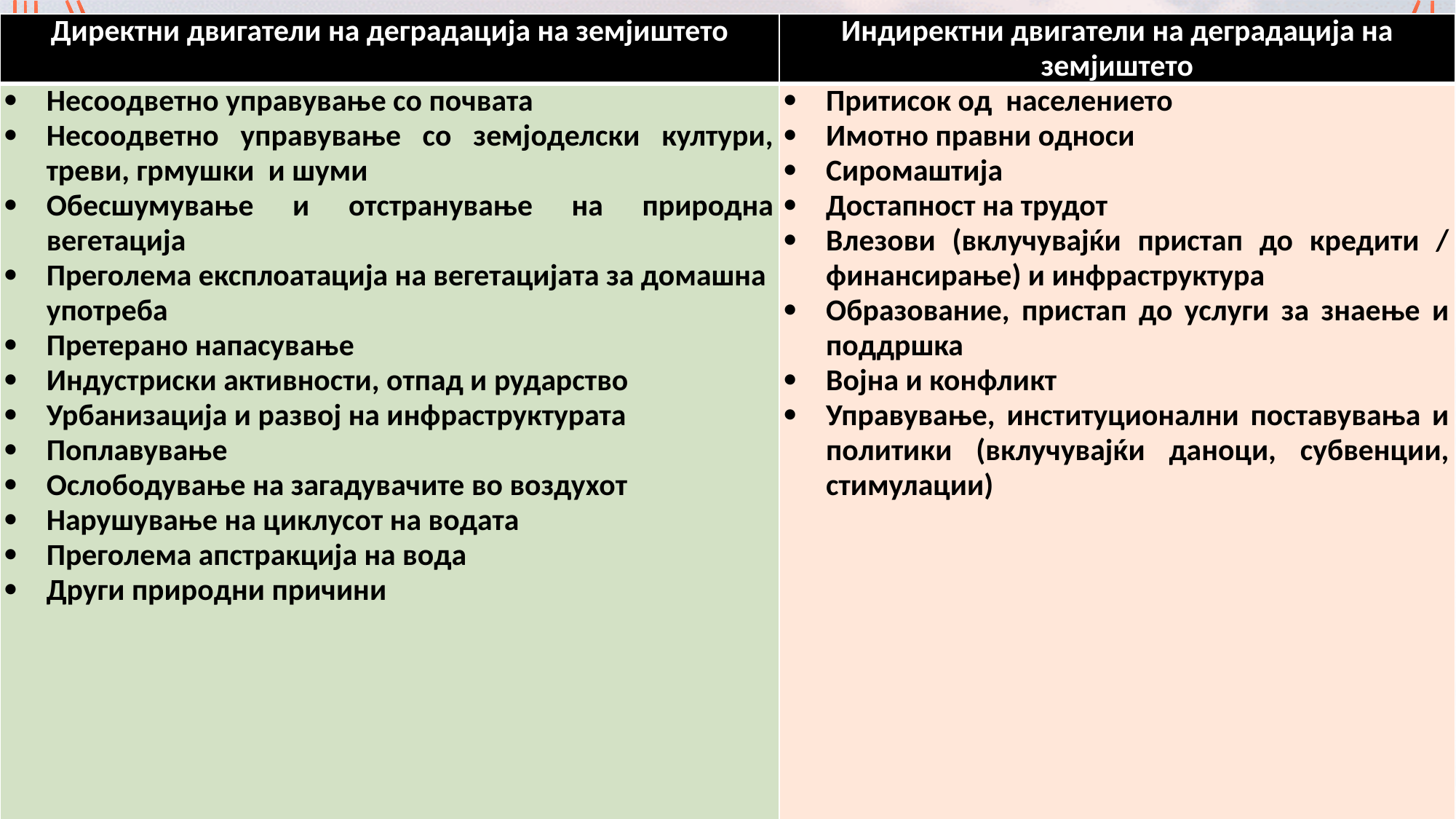

| Директни двигатели на деградација на земјиштето | Индиректни двигатели на деградација на земјиштето |
| --- | --- |
| Несоодветно управување со почвата Несоодветно управување со земјоделски култури, треви, грмушки и шуми Обесшумување и отстранување на природна вегетација Преголема експлоатација на вегетацијата за домашна употреба Претерано напасување Индустриски активности, отпад и рударство Урбанизација и развој на инфраструктурата Поплавување Ослободување на загадувачите во воздухот Нарушување на циклусот на водата Преголема апстракција на вода Други природни причини | Притисок од населението Имотно правни односи Сиромаштија Достапност на трудот Влезови (вклучувајќи пристап до кредити / финансирање) и инфраструктура Образование, пристап до услуги за знаење и поддршка Војна и конфликт Управување, институционални поставувања и политики (вклучувајќи даноци, субвенции, стимулации) |
#